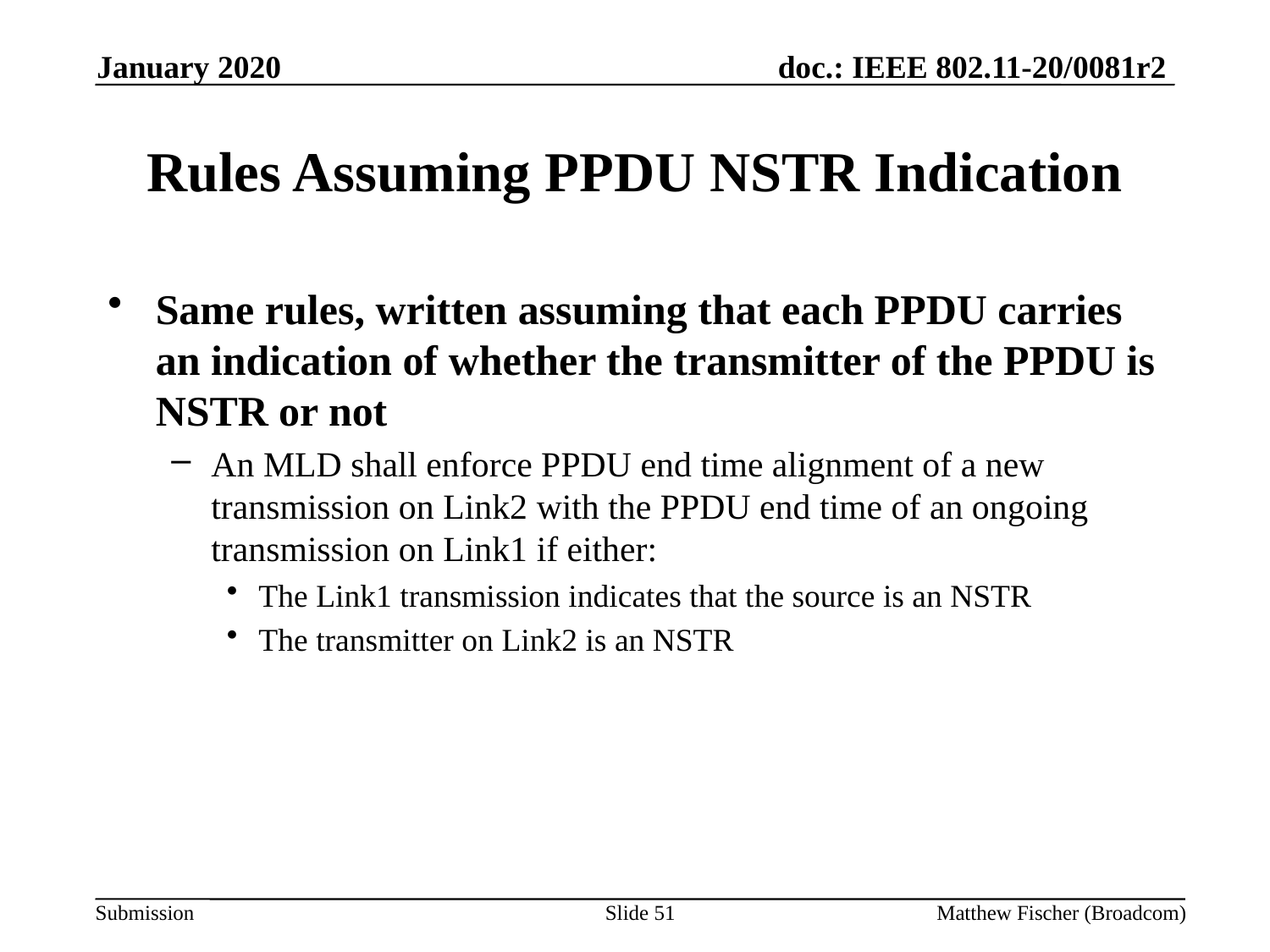

January 2020
# Rules Assuming PPDU NSTR Indication
Same rules, written assuming that each PPDU carries an indication of whether the transmitter of the PPDU is NSTR or not
An MLD shall enforce PPDU end time alignment of a new transmission on Link2 with the PPDU end time of an ongoing transmission on Link1 if either:
The Link1 transmission indicates that the source is an NSTR
The transmitter on Link2 is an NSTR
Slide 51
Matthew Fischer (Broadcom)